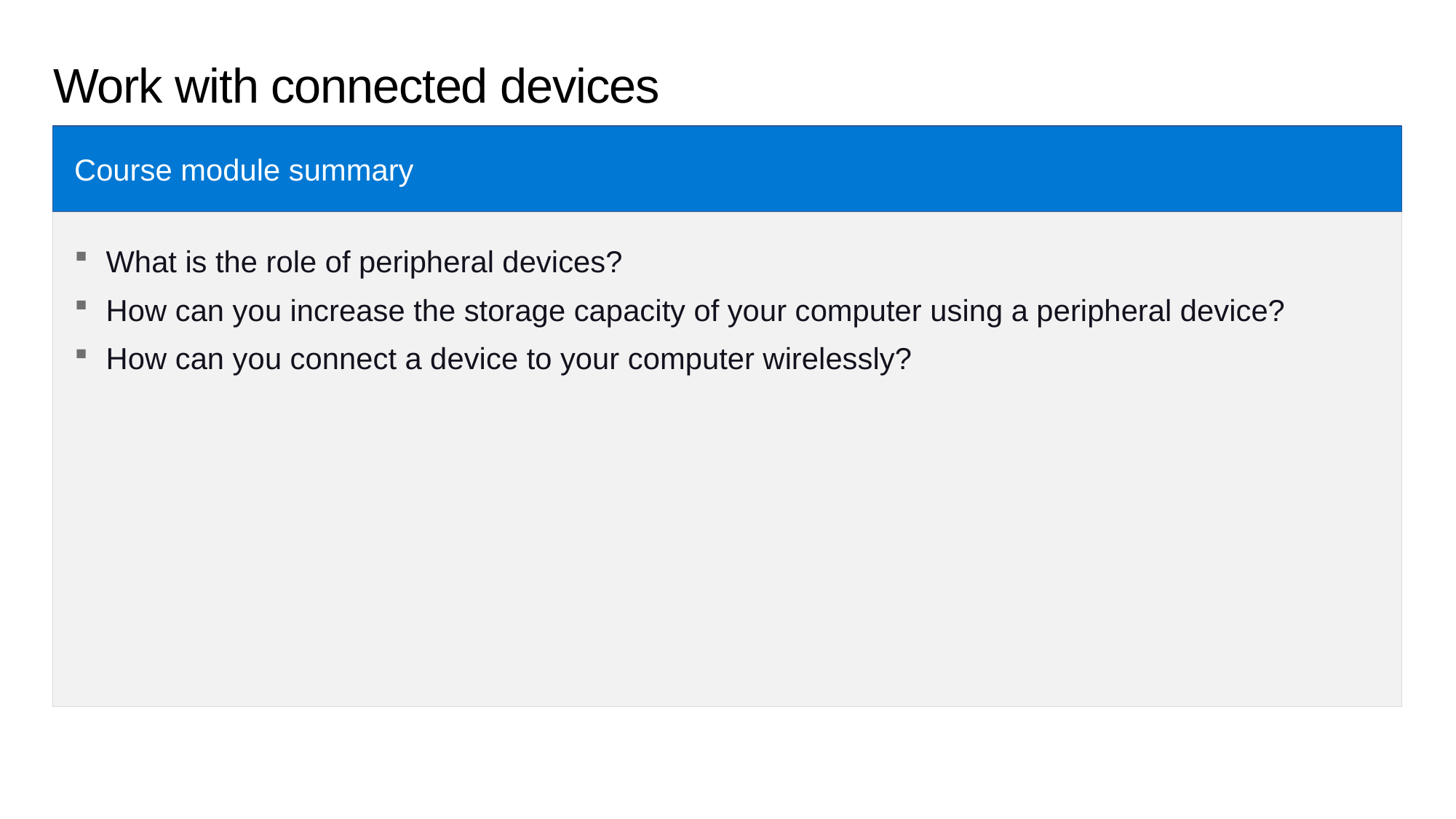

Work with connected devices
Course module summary
What is the role of peripheral devices?
How can you increase the storage capacity of your computer using a peripheral device?
How can you connect a device to your computer wirelessly?